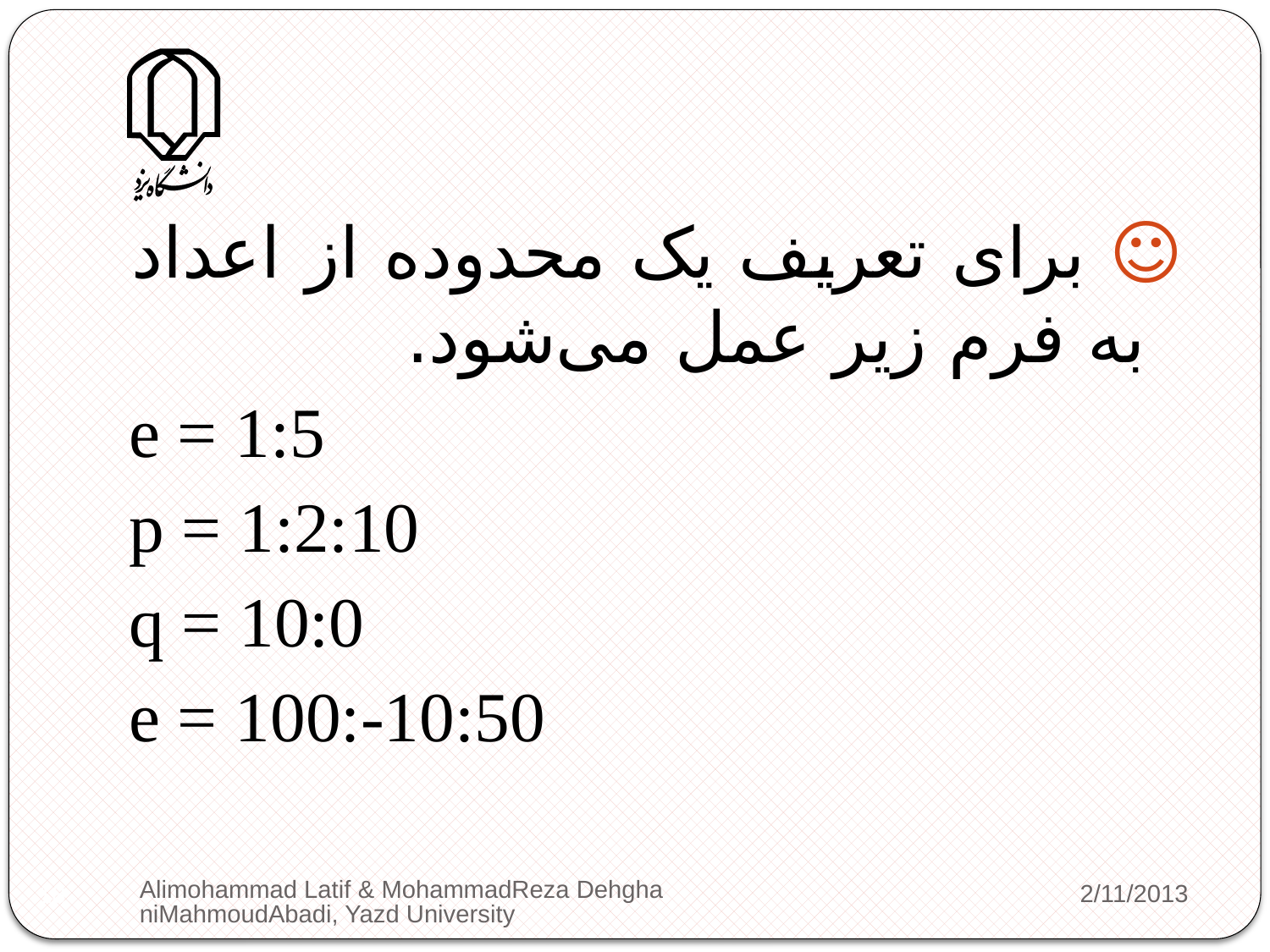

☺ برای تعریف یک محدوده از اعداد به فرم زیر عمل می‌شود.
e = 1:5
p = 1:2:10
q = 10:0
e = 100:-10:50
Alimohammad Latif & MohammadReza DehghaniMahmoudAbadi, Yazd University
2/11/2013
18